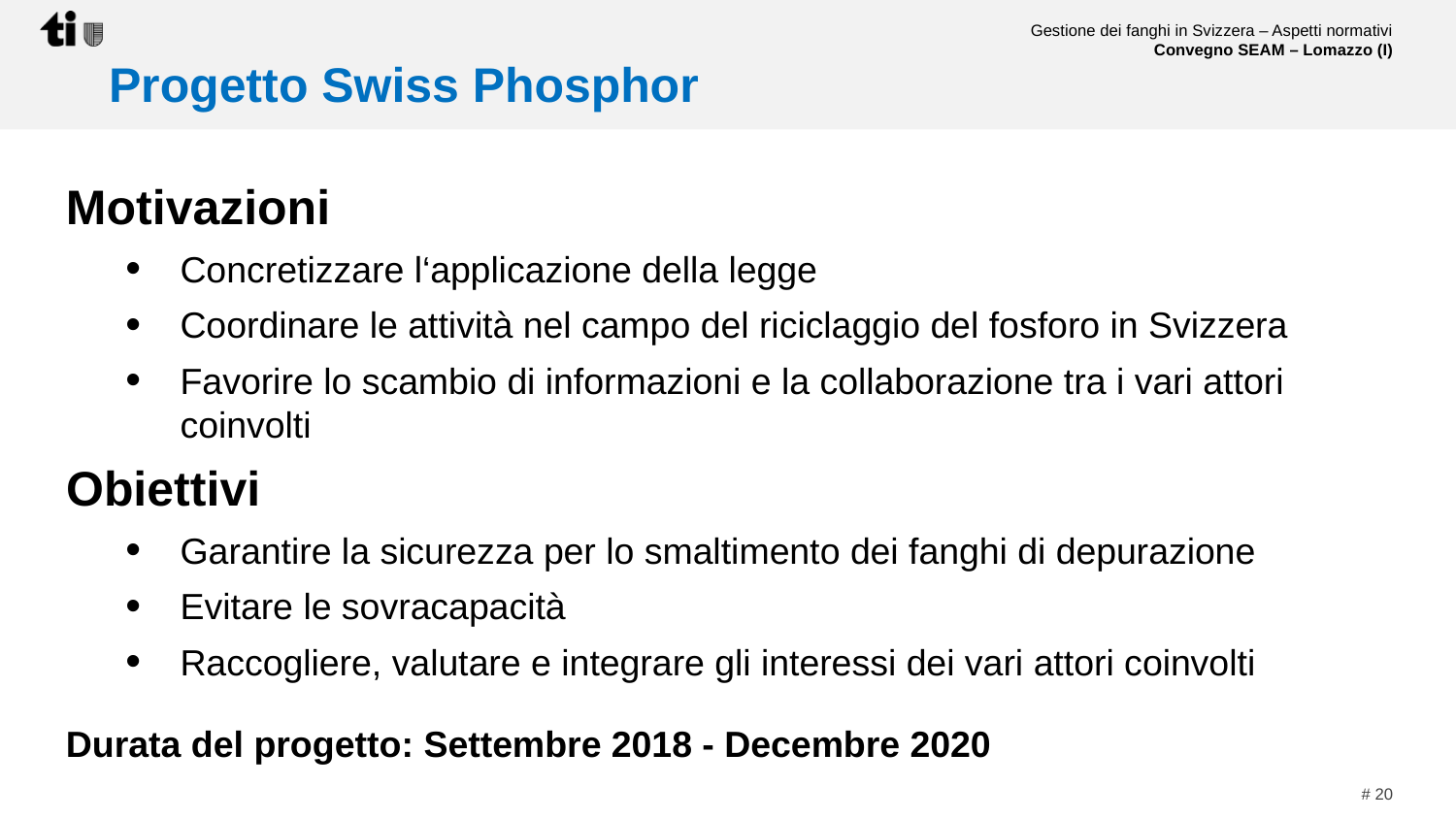

Progetto Swiss Phosphor
Motivazioni
Concretizzare l‘applicazione della legge
Coordinare le attività nel campo del riciclaggio del fosforo in Svizzera
Favorire lo scambio di informazioni e la collaborazione tra i vari attori coinvolti
Obiettivi
Garantire la sicurezza per lo smaltimento dei fanghi di depurazione
Evitare le sovracapacità
Raccogliere, valutare e integrare gli interessi dei vari attori coinvolti
Durata del progetto: Settembre 2018 - Decembre 2020